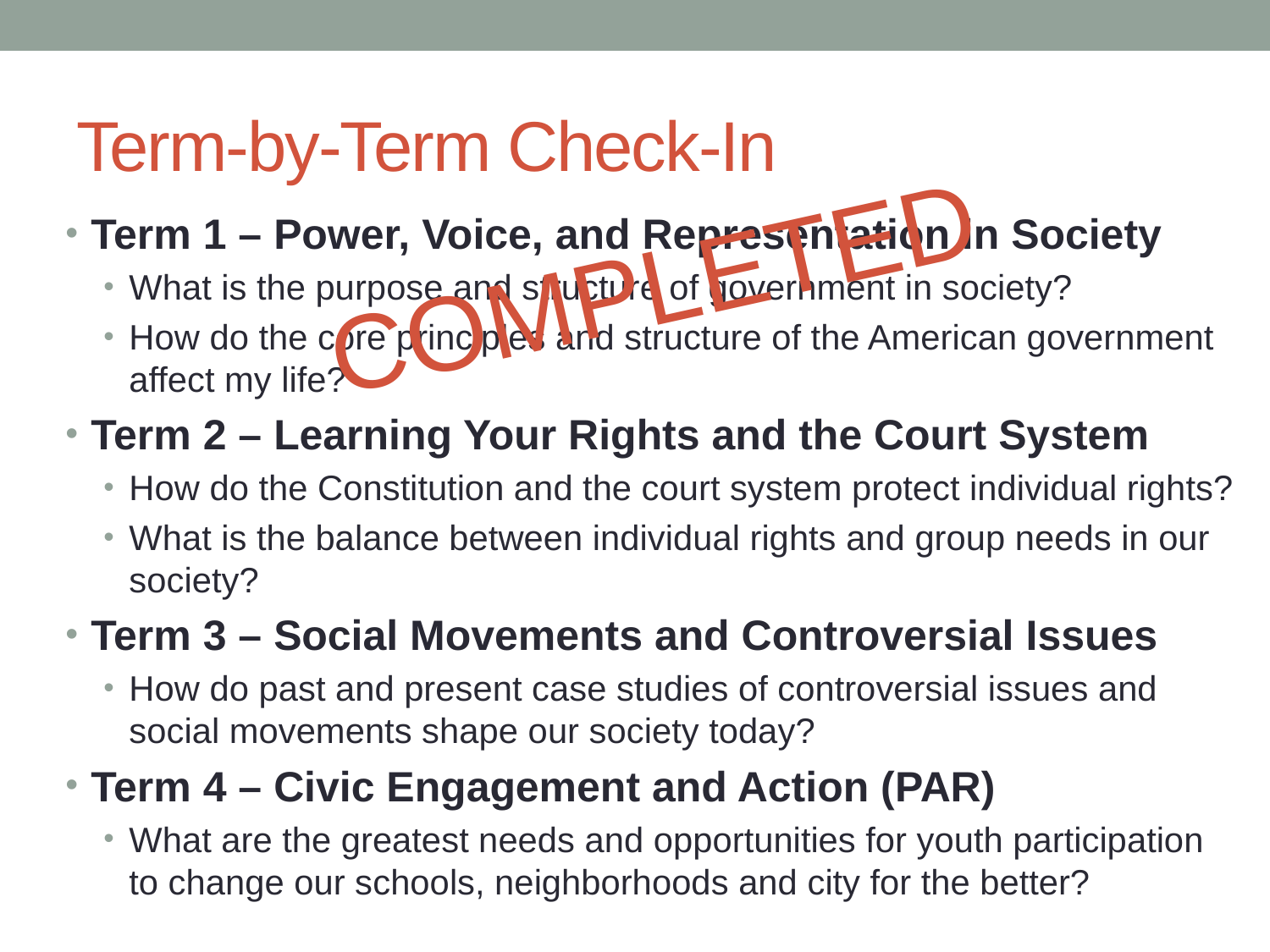

# Term-by-Term Check-In
Term 1 – Power, Voice, and Representation in Society
What is the purpose and structure of government in society?
How do the core principles and structure of the American government affect my life?
Term 2 – Learning Your Rights and the Court System
How do the Constitution and the court system protect individual rights?
What is the balance between individual rights and group needs in our society?
Term 3 – Social Movements and Controversial Issues
How do past and present case studies of controversial issues and social movements shape our society today?
Term 4 – Civic Engagement and Action (PAR)
What are the greatest needs and opportunities for youth participation to change our schools, neighborhoods and city for the better?

COMPLETED